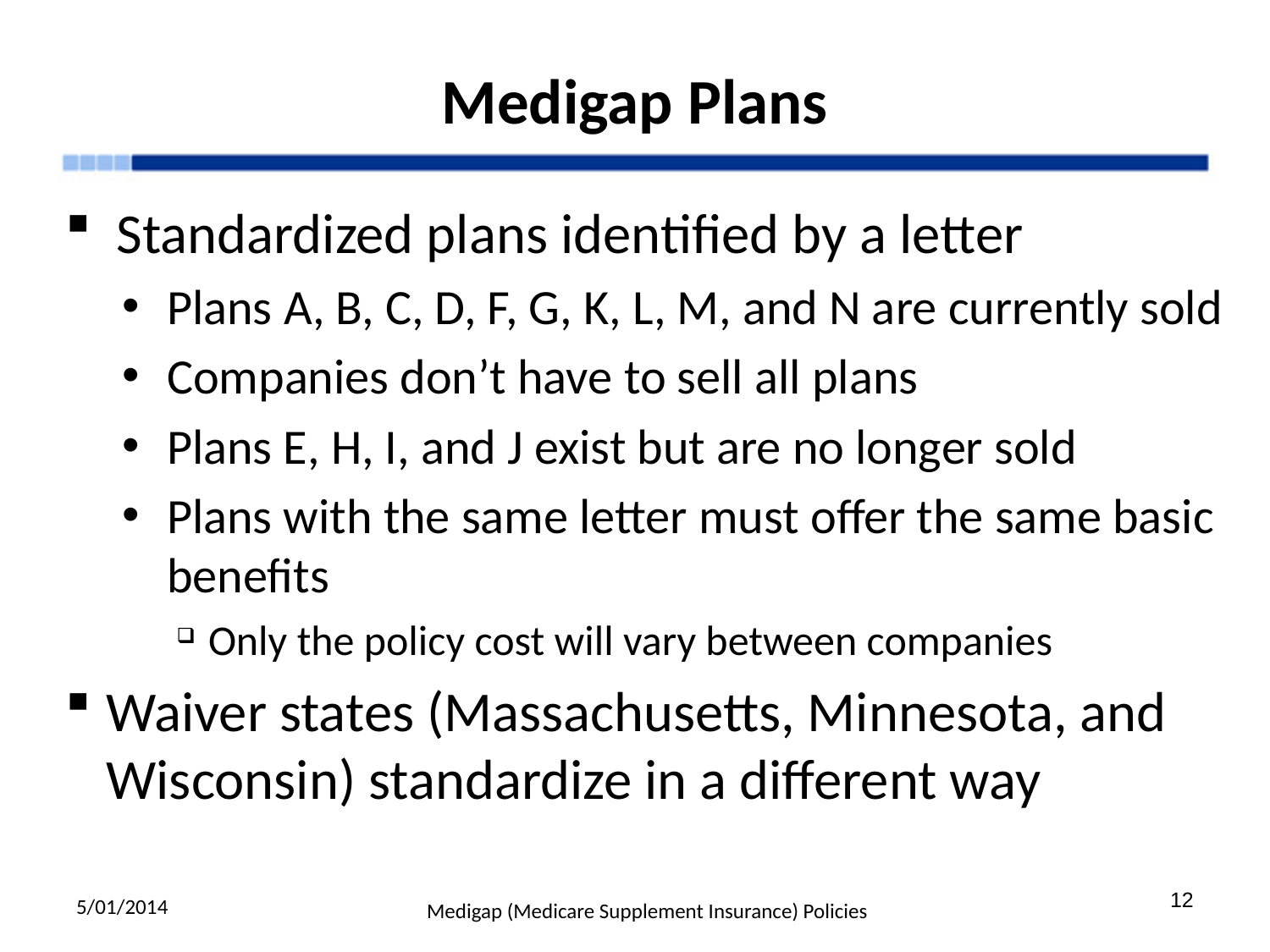

# Medigap Plans
Standardized plans identified by a letter
Plans A, B, C, D, F, G, K, L, M, and N are currently sold
Companies don’t have to sell all plans
Plans E, H, I, and J exist but are no longer sold
Plans with the same letter must offer the same basic benefits
Only the policy cost will vary between companies
Waiver states (Massachusetts, Minnesota, and Wisconsin) standardize in a different way
5/01/2014
12
Medigap (Medicare Supplement Insurance) Policies